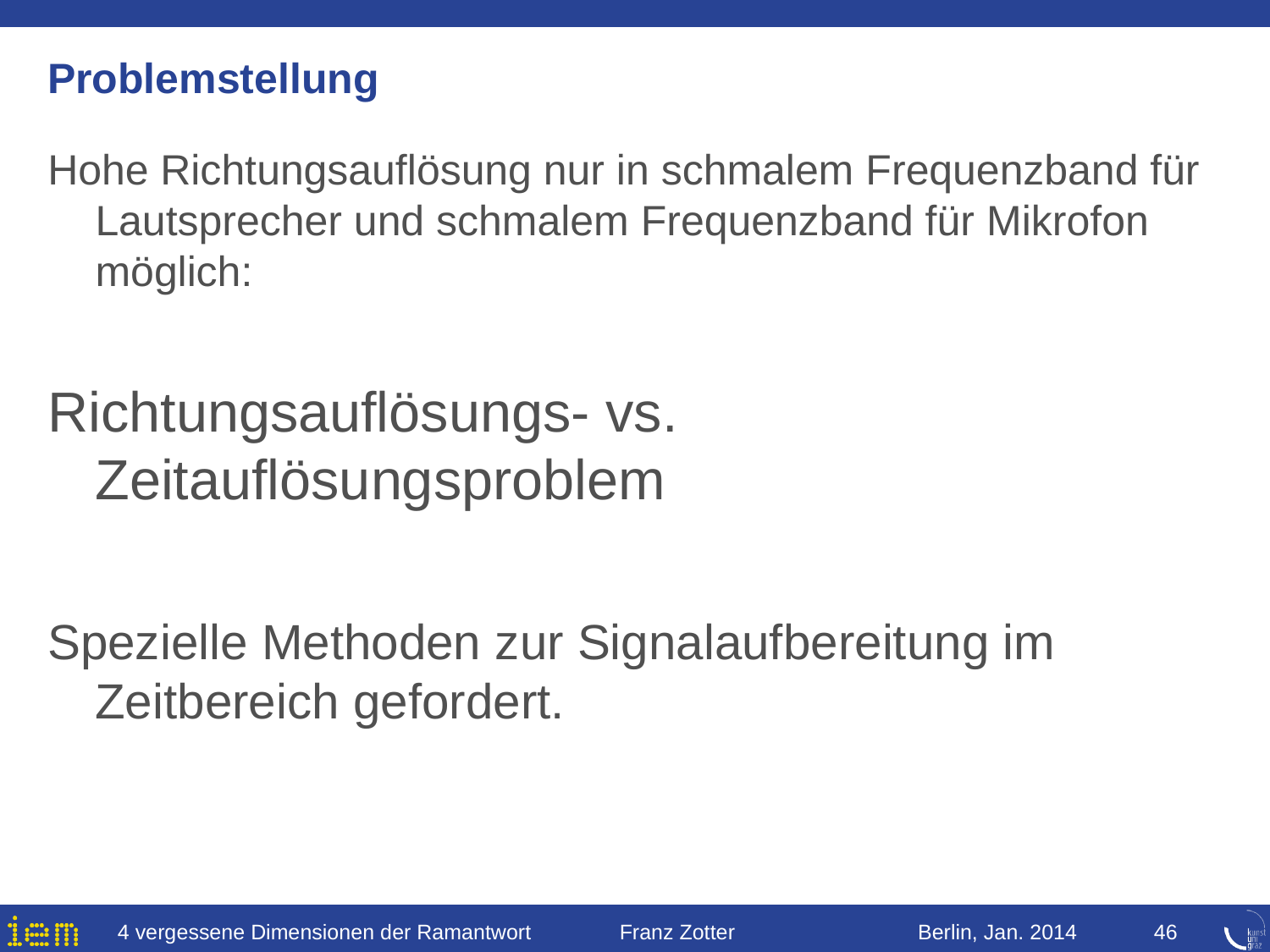

# Problemstellung
Hohe Richtungsauflösung nur in schmalem Frequenzband für Lautsprecher und schmalem Frequenzband für Mikrofon möglich:

Richtungsauflösungs- vs. Zeitauflösungsproblem

Spezielle Methoden zur Signalaufbereitung im Zeitbereich gefordert.
4 vergessene Dimensionen der Ramantwort               Franz Zotter                               Berlin, Jan. 2014
46